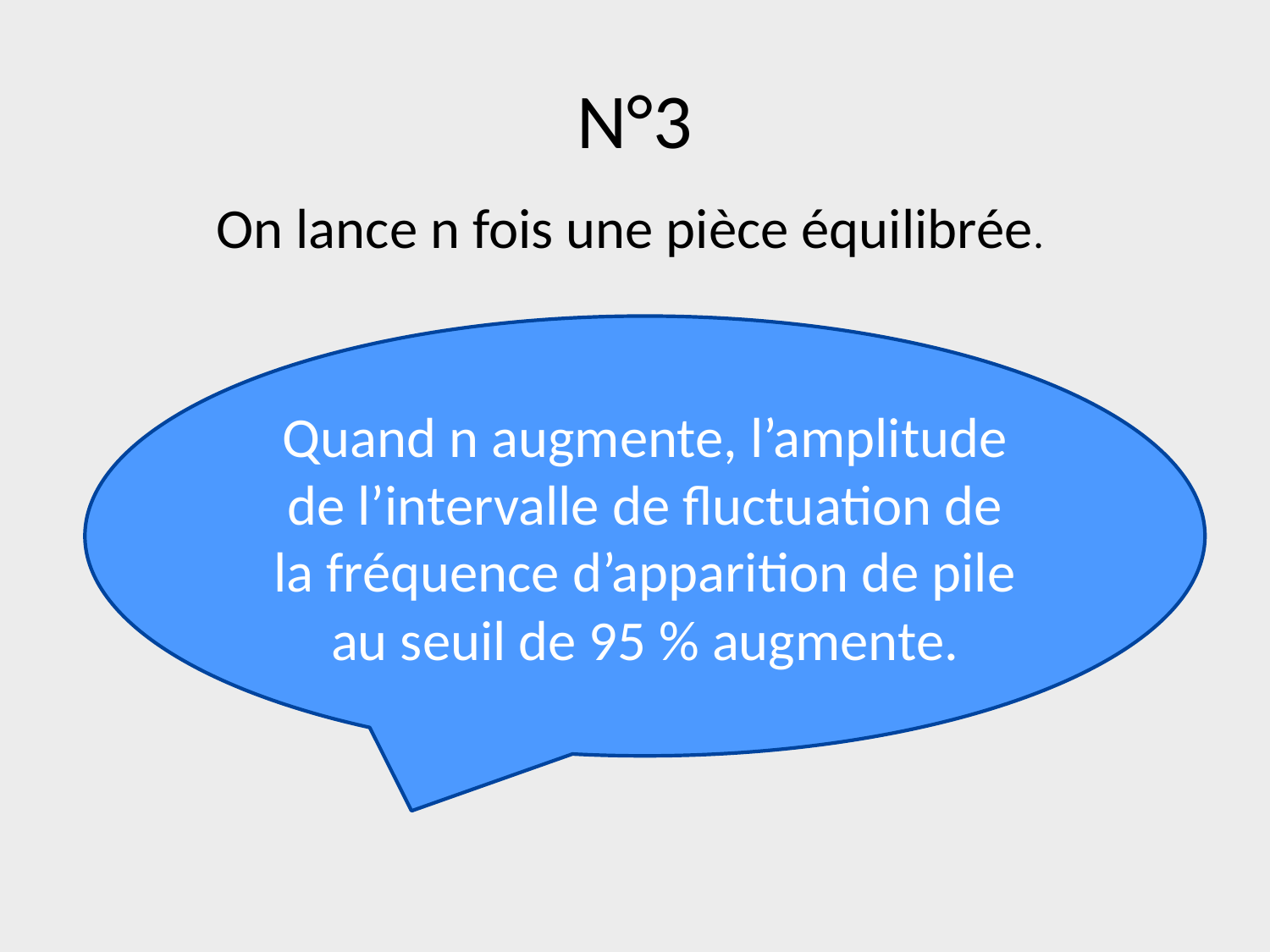

# N°3
On lance n fois une pièce équilibrée.
Quand n augmente, l’amplitude de l’intervalle de fluctuation de la fréquence d’apparition de pile au seuil de 95 % augmente.